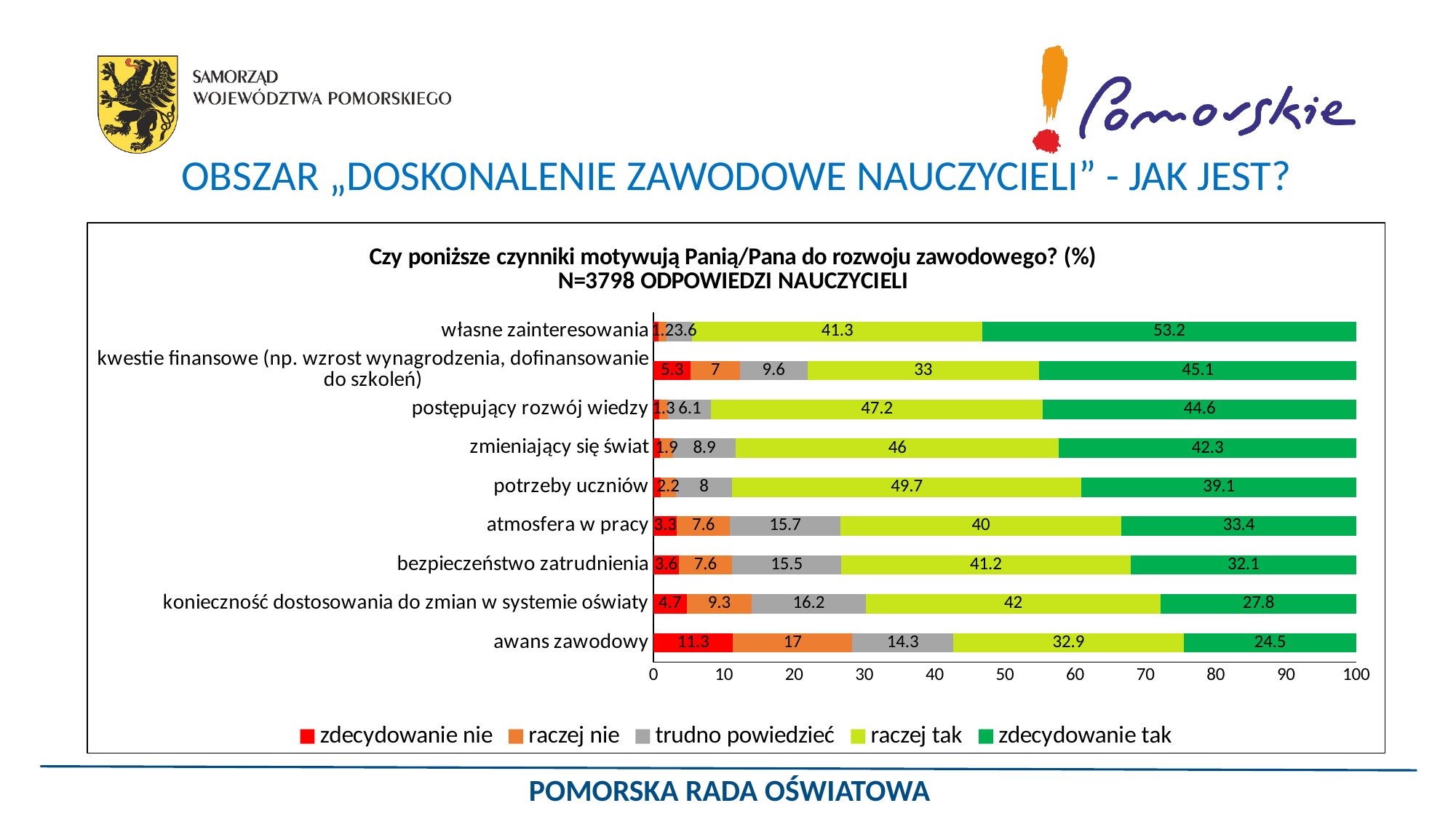

# OBSZAR „DOSKONALENIE ZAWODOWE NAUCZYCIELI” - JAK JEST?

### Chart: Czy poniższe czynniki motywują Panią/Pana do rozwoju zawodowego? (%)
N=3798 ODPOWIEDZI NAUCZYCIELI

| Category | zdecydowanie nie | raczej nie | trudno powiedzieć | raczej tak | zdecydowanie tak |
|---|---|---|---|---|---|
| awans zawodowy | 11.3 | 17.0 | 14.3 | 32.9 | 24.5 |
| konieczność dostosowania do zmian w systemie oświaty | 4.7 | 9.3 | 16.2 | 42.0 | 27.8 |
| bezpieczeństwo zatrudnienia | 3.6 | 7.6 | 15.5 | 41.2 | 32.1 |
| atmosfera w pracy | 3.3 | 7.6 | 15.7 | 40.0 | 33.4 |
| potrzeby uczniów | 1.0 | 2.2 | 8.0 | 49.7 | 39.1 |
| zmieniający się świat | 0.9 | 1.9 | 8.9 | 46.0 | 42.3 |
| postępujący rozwój wiedzy | 0.8 | 1.3 | 6.1 | 47.2 | 44.6 |
| kwestie finansowe (np. wzrost wynagrodzenia, dofinansowanie do szkoleń) | 5.3 | 7.0 | 9.6 | 33.0 | 45.1 |
| własne zainteresowania | 0.7 | 1.2 | 3.6 | 41.3 | 53.2 |